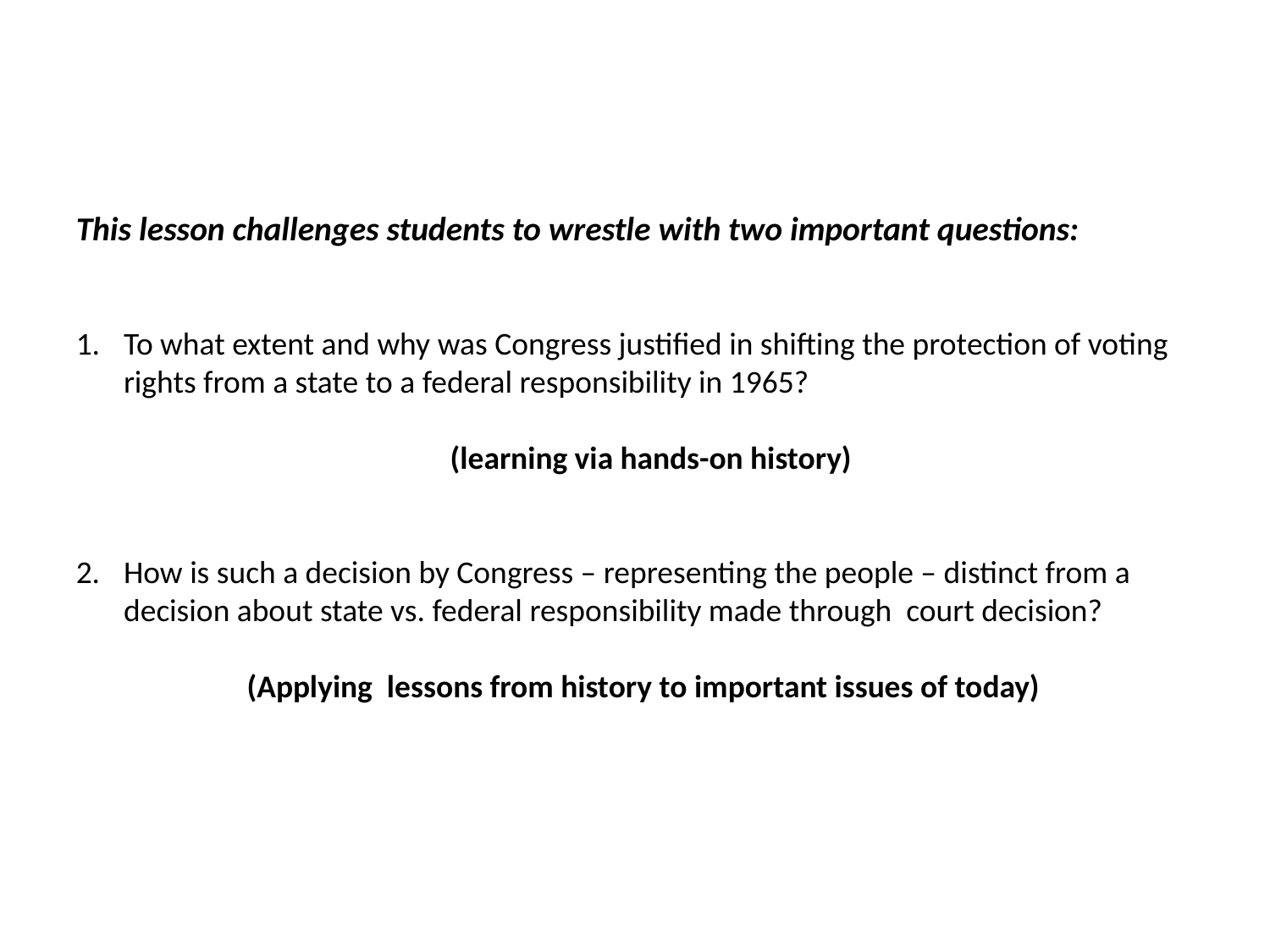

This lesson challenges students to wrestle with two important questions:

To what extent and why was Congress justified in shifting the protection of voting rights from a state to a federal responsibility in 1965?

   (learning via hands-on history)

2.	How is such a decision by Congress – representing the people – distinct from a decision about state vs. federal responsibility made through  court decision?

 (Applying  lessons from history to important issues of today)